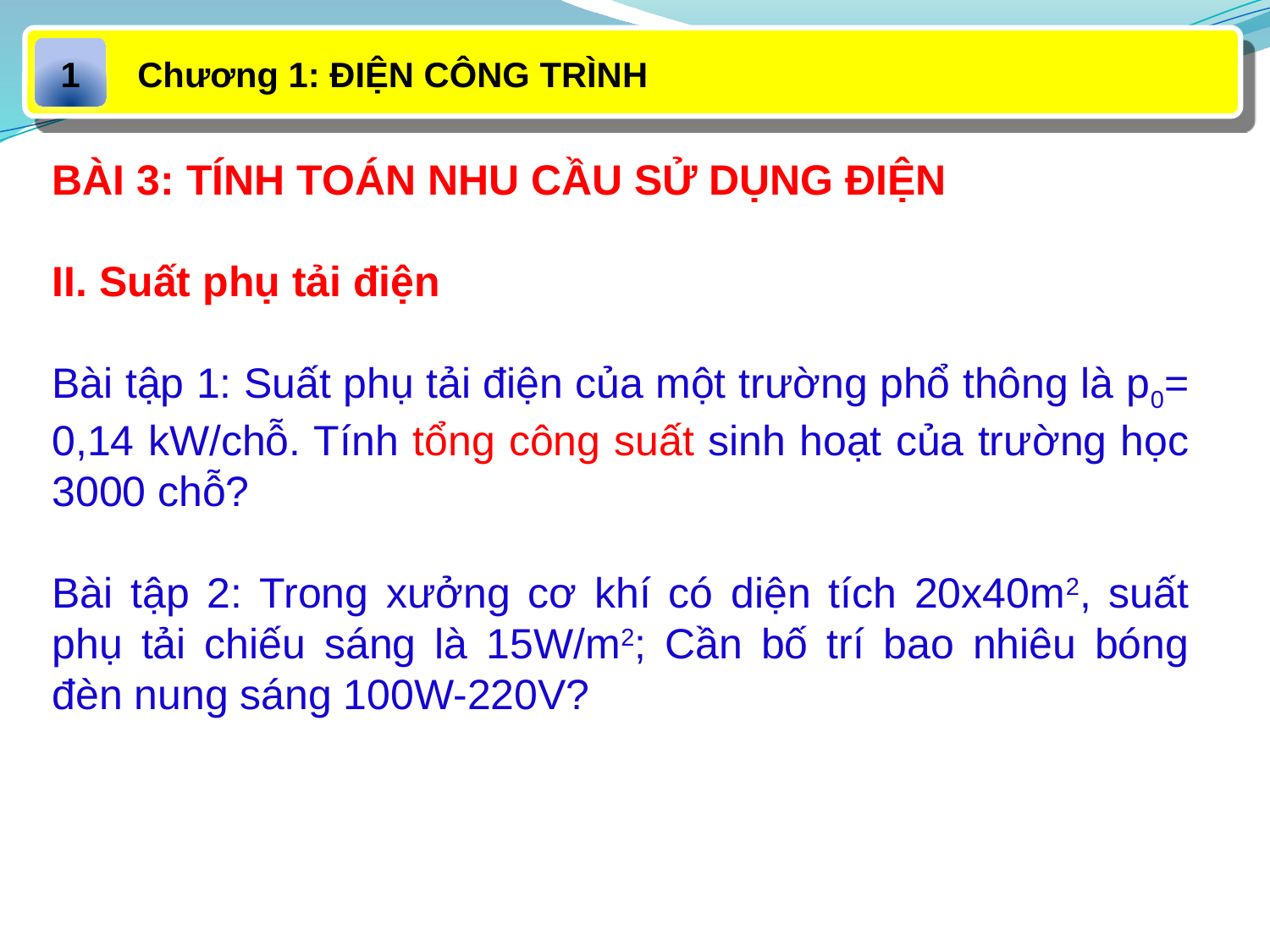

Chương 1: ĐIỆN CÔNG TRÌNH
1

BÀI 3: TÍNH TOÁN NHU CẦU SỬ DỤNG ĐIỆN

II. Suất phụ tải điện

Bài tập 1: Suất phụ tải điện của một trường phổ thông là p0= 0,14 kW/chỗ. Tính tổng công suất sinh hoạt của trường học 3000 chỗ?

Bài tập 2: Trong xưởng cơ khí có diện tích 20x40m2, suất phụ tải chiếu sáng là 15W/m2; Cần bố trí bao nhiêu bóng đèn nung sáng 100W-220V?